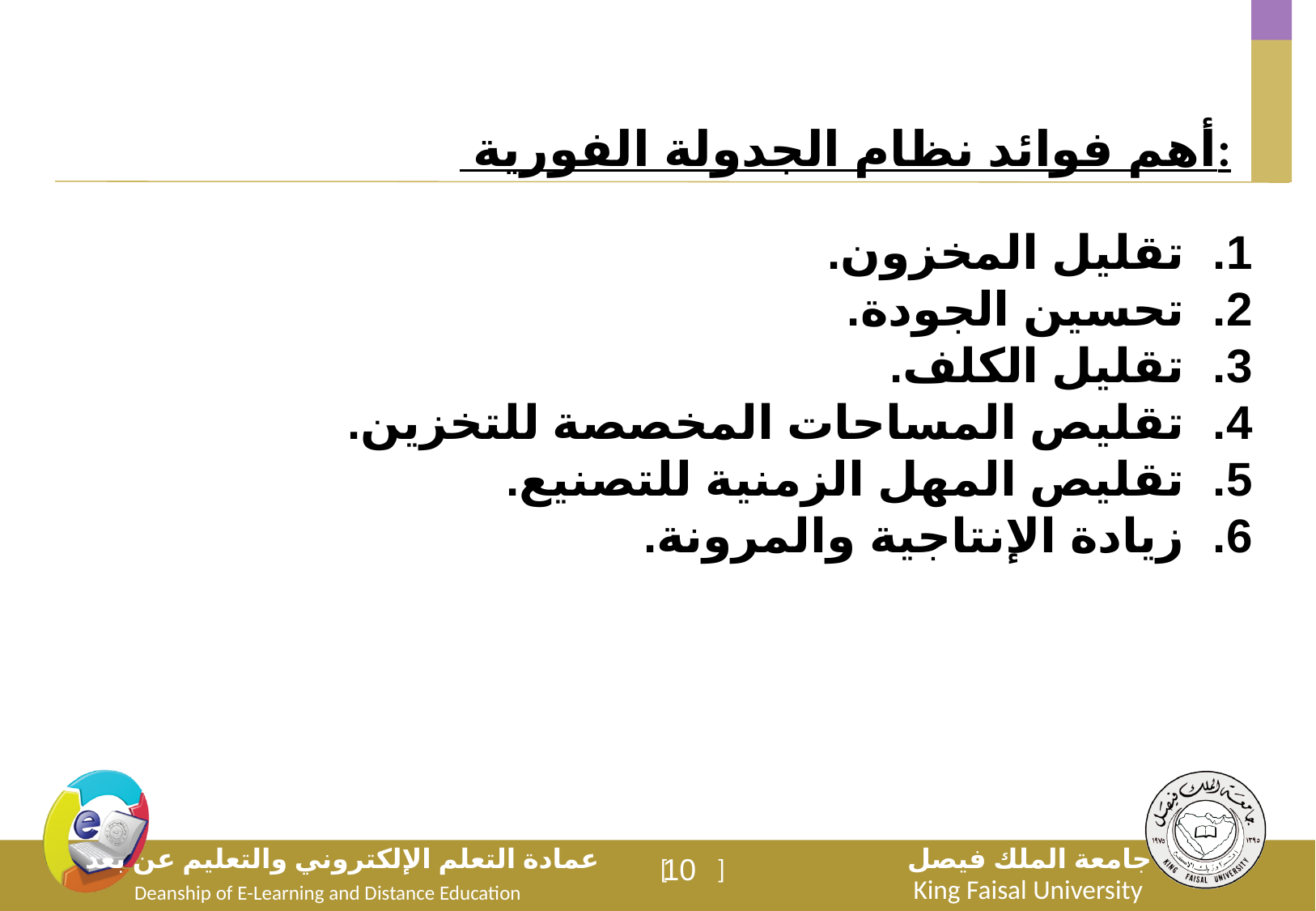

أهم فوائد نظام الجدولة الفورية:
تقليل المخزون.
تحسين الجودة.
تقليل الكلف.
تقليص المساحات المخصصة للتخزين.
تقليص المهل الزمنية للتصنيع.
زيادة الإنتاجية والمرونة.